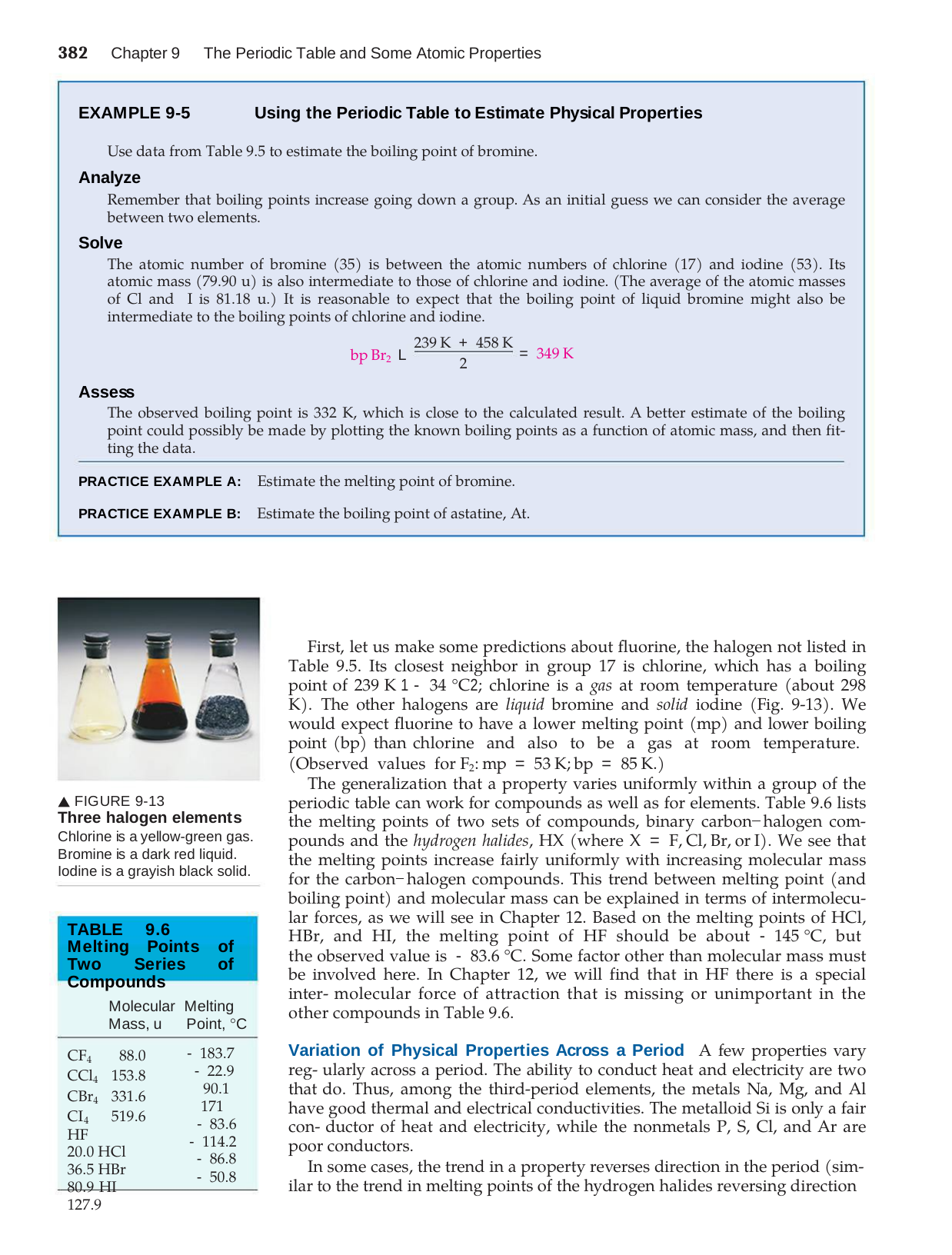

382	Chapter 9	The Periodic Table and Some Atomic Properties

EXAMPLE 9-5	Using the Periodic Table to Estimate Physical Properties

Use data from Table 9.5 to estimate the boiling point of bromine.
Analyze
Remember that boiling points increase going down a group. As an initial guess we can consider the average between two elements.
Solve
The atomic number of bromine (35) is between the atomic numbers of chlorine (17) and iodine (53). Its atomic mass (79.90 u) is also intermediate to those of chlorine and iodine. (The average of the atomic masses of Cl and  I is 81.18 u.) It is reasonable to expect that the boiling point of liquid bromine might also be intermediate to the boiling points of chlorine and iodine.
239 K  +  458 K
2
=  349 K
bp Br2  L
Assess
The observed boiling point is 332 K, which is close to the calculated result. A better estimate of the boiling point could possibly be made by plotting the known boiling points as a function of atomic mass, and then fit- ting the data.

PRACTICE EXAMPLE A:    Estimate the melting point of bromine.

PRACTICE EXAMPLE B:    Estimate the boiling point of astatine, At.
First, let us make some predictions about fluorine, the halogen not listed in Table 9.5. Its closest neighbor in group 17 is chlorine, which has a boiling point of 239 K 1 - 34 °C2; chlorine is a gas at room temperature (about 298 K). The other halogens are liquid bromine and solid iodine (Fig. 9-13). We would expect fluorine to have a lower melting point (mp) and lower boiling point (bp) than chlorine  and  also  to  be  a  gas  at  room  temperature.  (Observed  values  for F2: mp  =  53 K; bp  =  85 K.)
The generalization that a property varies uniformly within a group of the periodic table can work for compounds as well as for elements. Table 9.6 lists the melting points of two sets of compounds, binary carbon  halogen com- pounds and the hydrogen halides, HX (where X  =  F, Cl, Br, or I). We see that the melting points increase fairly uniformly with increasing molecular mass for the carbon  halogen compounds. This trend between melting point (and boiling point) and molecular mass can be explained in terms of intermolecu- lar forces, as we will see in Chapter 12. Based on the melting points of HCl, HBr,  and  HI,  the  melting  point  of  HF  should  be  about  - 145 °C,  but  the observed value is  - 83.6 °C. Some factor other than molecular mass must be involved here. In Chapter 12, we will find that in HF there is a special inter- molecular force of attraction that is missing or unimportant in the other compounds in Table 9.6.
 FIGURE 9-13
Three halogen elements
Chlorine is a yellow-green gas. Bromine is a dark red liquid.
Iodine is a grayish black solid.

TABLE 9.6    Melting Points of Two Series of Compounds
Molecular  Melting
Mass, u
CF4       88.0 CCl4   153.8 CBr4   331.6 CI4     519.6 HF        20.0 HCl      36.5 HBr      80.9 HI       127.9
Point, °C
- 183.7
- 22.9
90.1
171
- 83.6
- 114.2
- 86.8
- 50.8
Variation of Physical Properties Across a Period  A few properties vary reg- ularly across a period. The ability to conduct heat and electricity are two that do. Thus, among the third-period elements, the metals Na, Mg, and Al have good thermal and electrical conductivities. The metalloid Si is only a fair con- ductor of heat and electricity, while the nonmetals P, S, Cl, and Ar are poor conductors.
In some cases, the trend in a property reverses direction in the period (sim- ilar to the trend in melting points of the hydrogen halides reversing direction